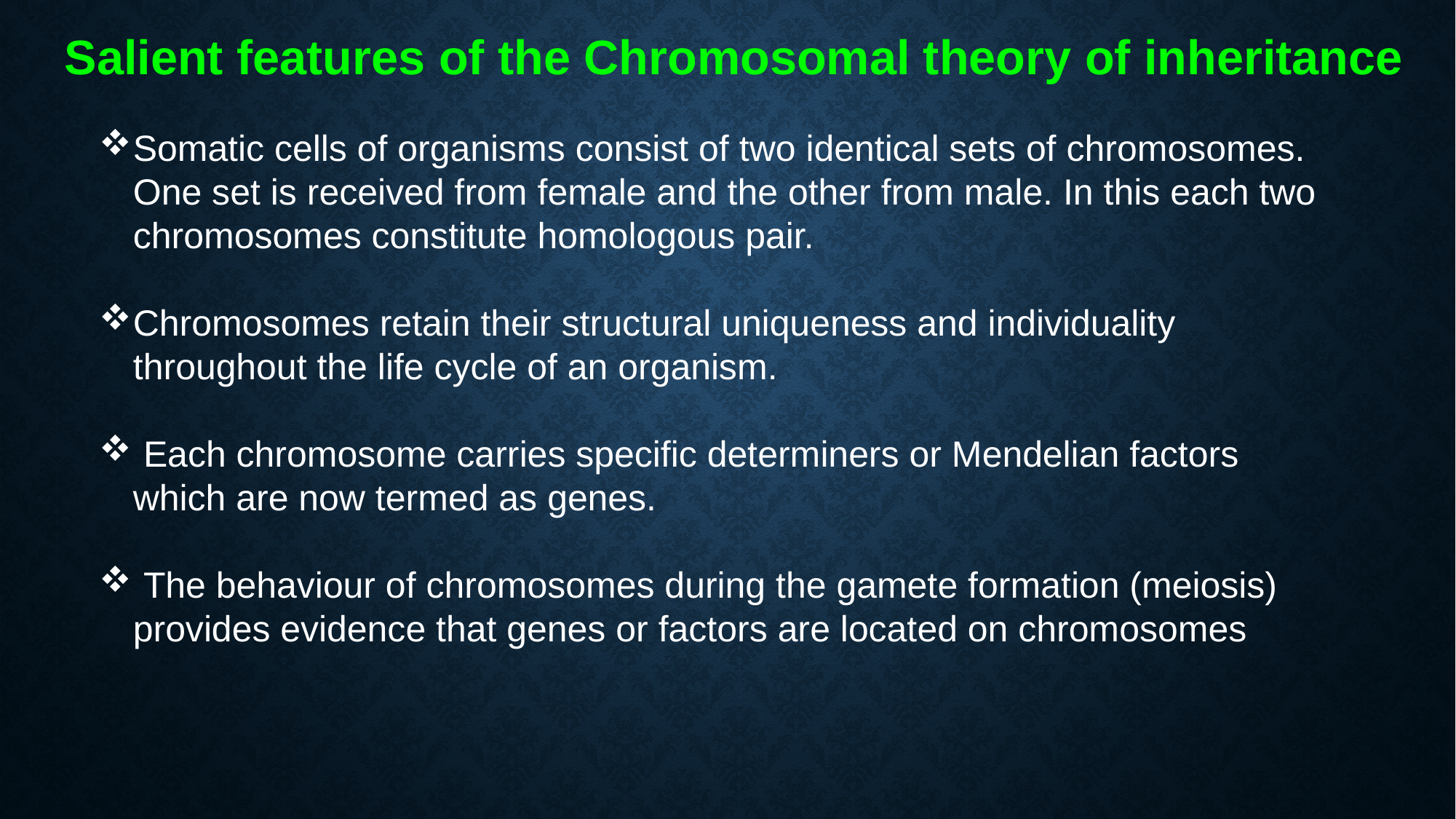

Salient features of the Chromosomal theory of inheritance
Somatic cells of organisms consist of two identical sets of chromosomes. One set is received from female and the other from male. In this each two chromosomes constitute homologous pair.

Chromosomes retain their structural uniqueness and individuality throughout the life cycle of an organism.

 Each chromosome carries specific determiners or Mendelian factors which are now termed as genes.

 The behaviour of chromosomes during the gamete formation (meiosis) provides evidence that genes or factors are located on chromosomes